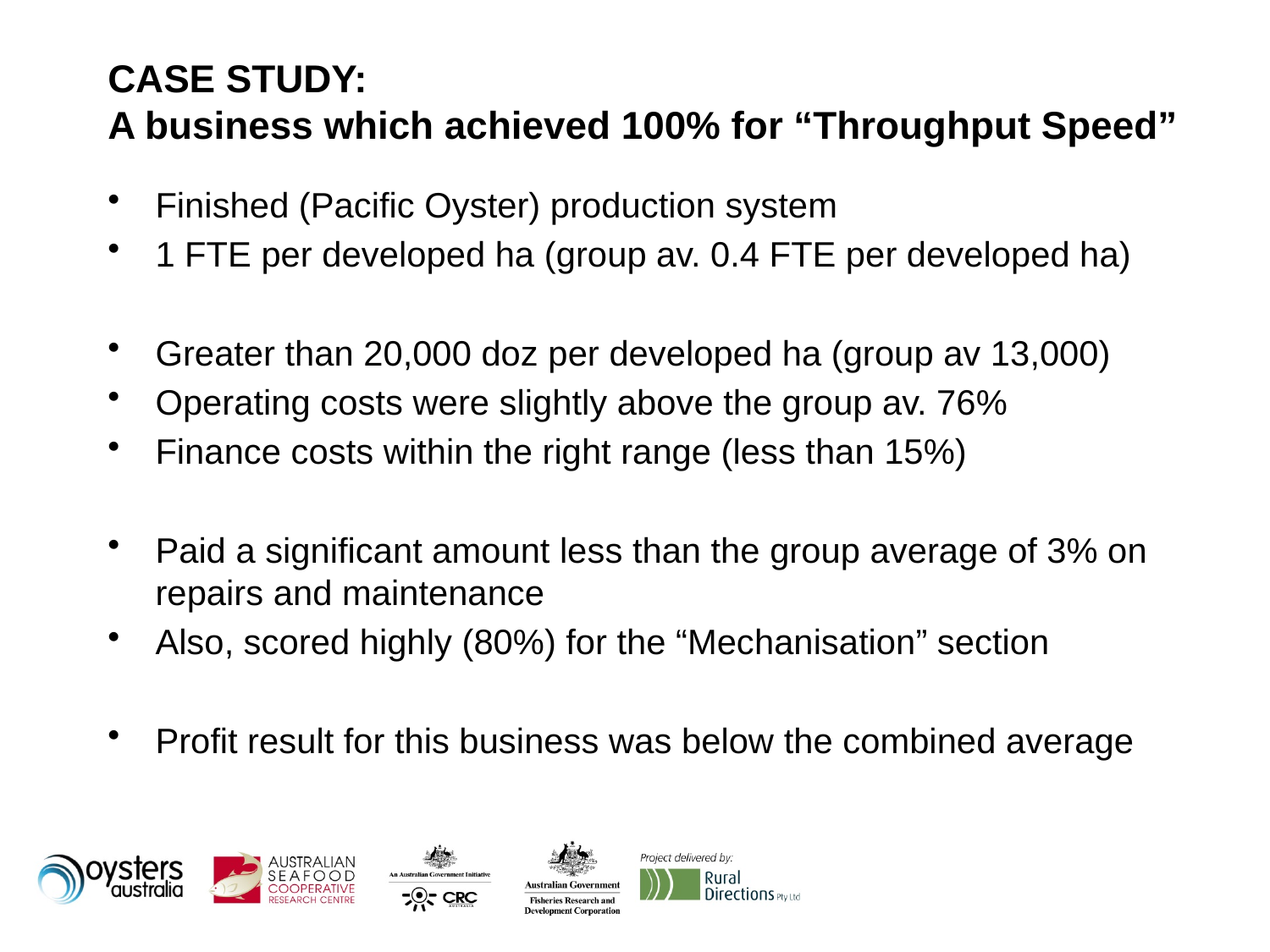

# CASE STUDY: A business which achieved 100% for “Throughput Speed”
Finished (Pacific Oyster) production system
1 FTE per developed ha (group av. 0.4 FTE per developed ha)

Greater than 20,000 doz per developed ha (group av 13,000)
Operating costs were slightly above the group av. 76%
Finance costs within the right range (less than 15%)

Paid a significant amount less than the group average of 3% on repairs and maintenance
Also, scored highly (80%) for the “Mechanisation” section

Profit result for this business was below the combined average